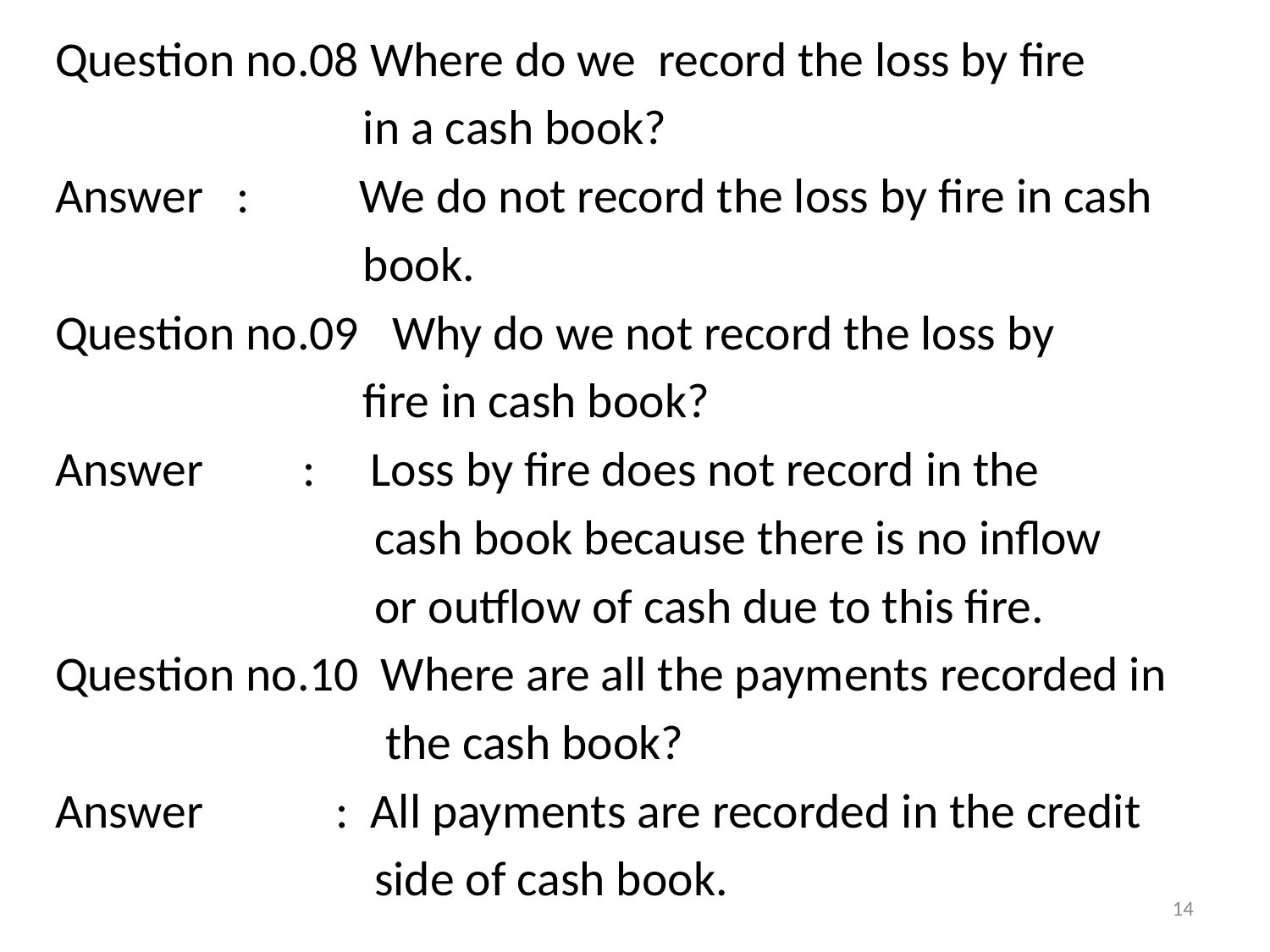

Question no.08 Where do we  record the loss by fire
                            in a cash book?
Answer   :          We do not record the loss by fire in cash
                            book.
Question no.09   Why do we not record the loss by
                            fire in cash book?
Answer         :     Loss by fire does not record in the
                             cash book because there is no inflow
                             or outflow of cash due to this fire.
Question no.10  Where are all the payments recorded in
                              the cash book?
Answer            :  All payments are recorded in the credit
                             side of cash book.
14